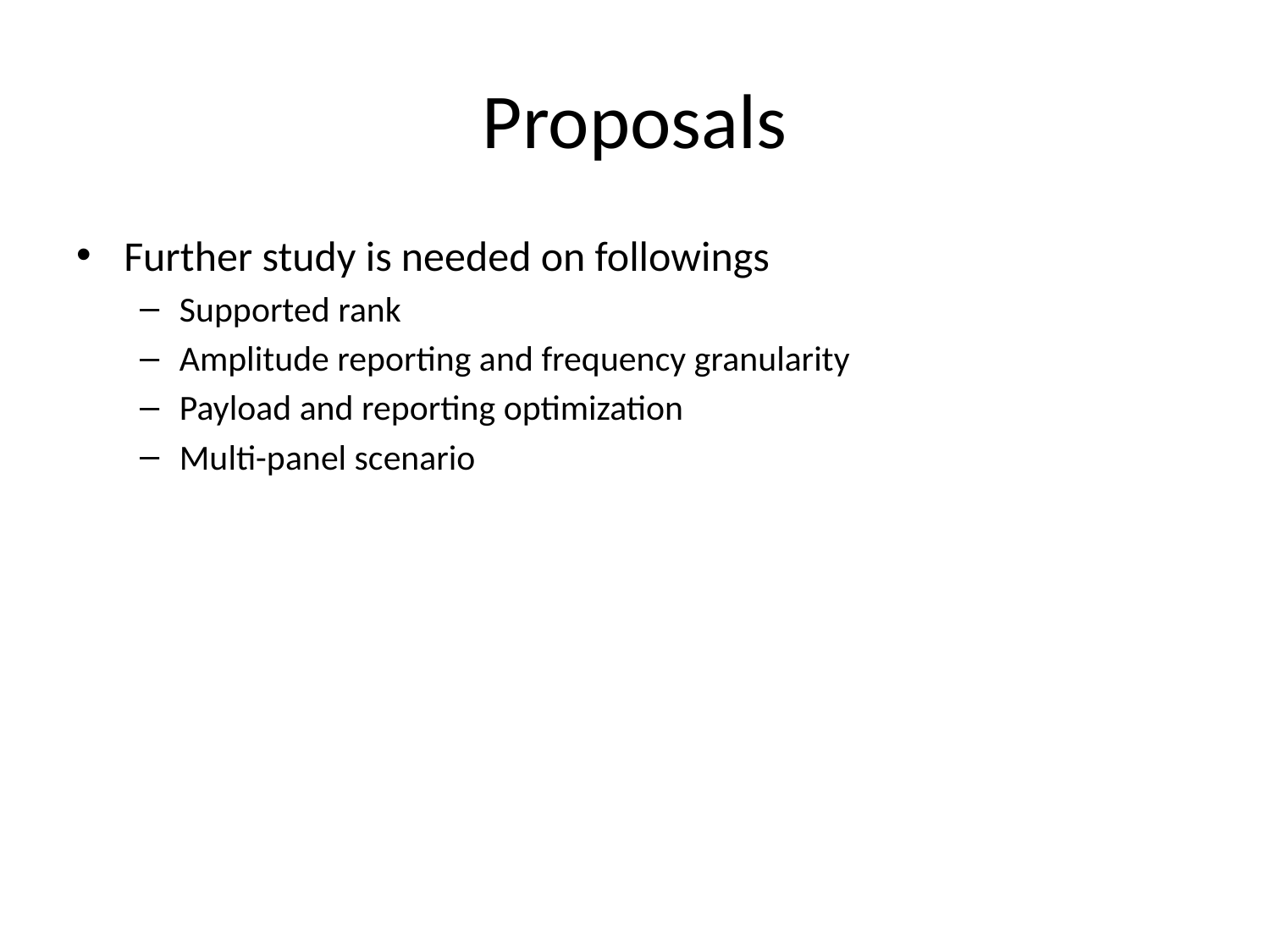

# Proposals
Further study is needed on followings
Supported rank
Amplitude reporting and frequency granularity
Payload and reporting optimization
Multi-panel scenario